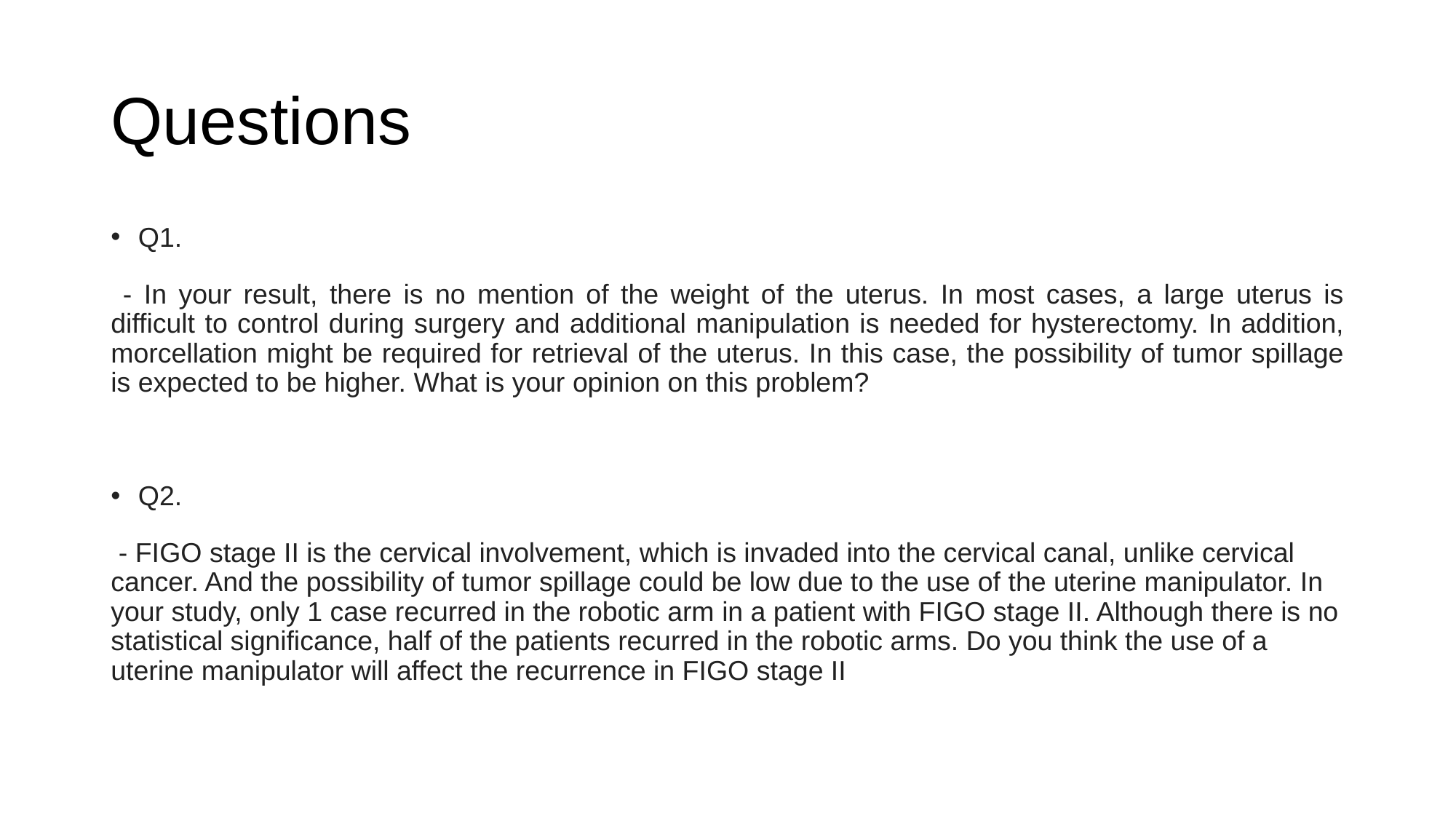

# Questions
Q1.
 - In your result, there is no mention of the weight of the uterus. In most cases, a large uterus is difficult to control during surgery and additional manipulation is needed for hysterectomy. In addition, morcellation might be required for retrieval of the uterus. In this case, the possibility of tumor spillage is expected to be higher. What is your opinion on this problem?

Q2.
 - FIGO stage II is the cervical involvement, which is invaded into the cervical canal, unlike cervical cancer. And the possibility of tumor spillage could be low due to the use of the uterine manipulator. In your study, only 1 case recurred in the robotic arm in a patient with FIGO stage II. Although there is no statistical significance, half of the patients recurred in the robotic arms. Do you think the use of a uterine manipulator will affect the recurrence in FIGO stage II